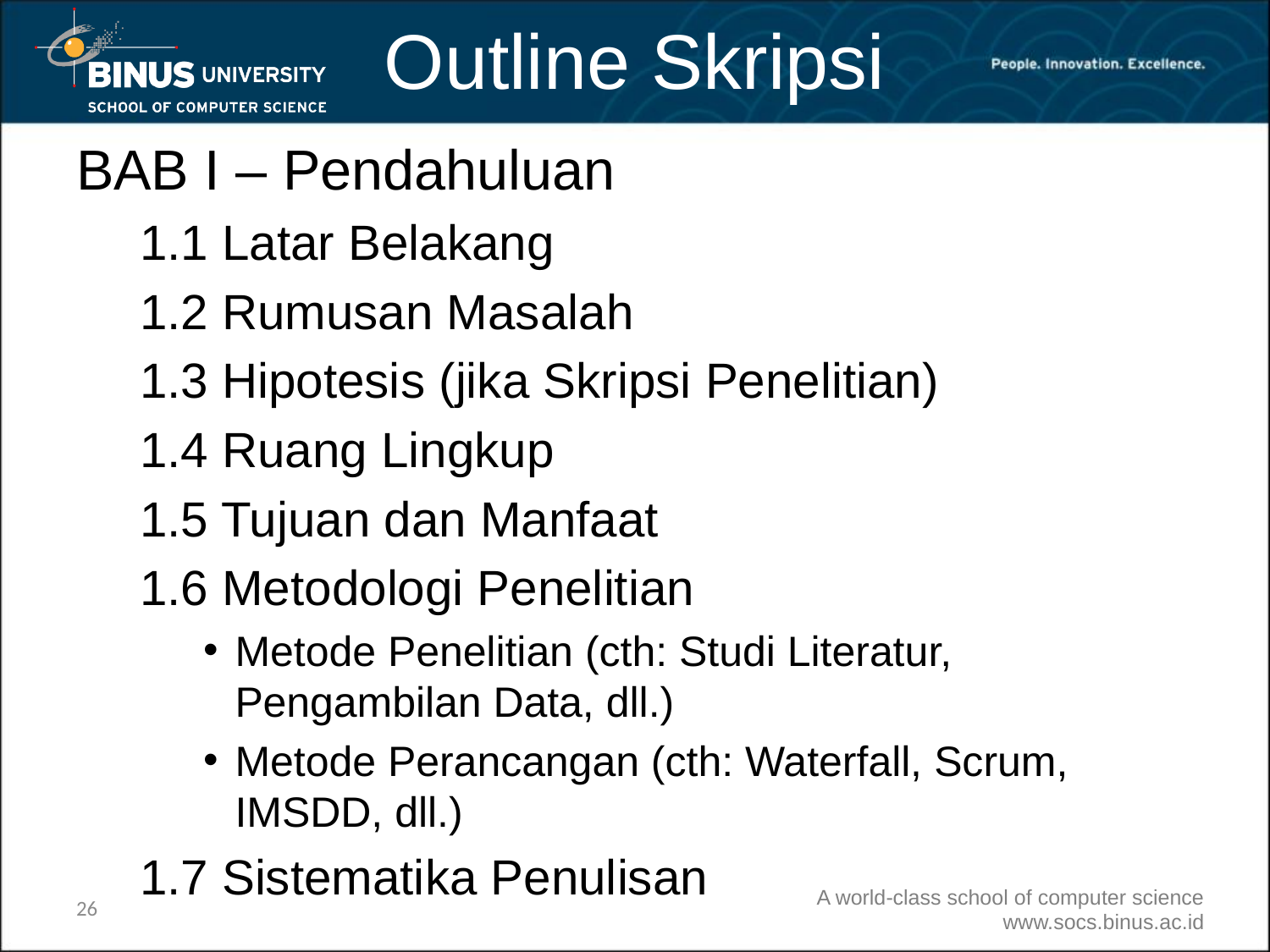

# Outline Skripsi
BAB I – Pendahuluan
1.1 Latar Belakang
1.2 Rumusan Masalah
1.3 Hipotesis (jika Skripsi Penelitian)
1.4 Ruang Lingkup
1.5 Tujuan dan Manfaat
1.6 Metodologi Penelitian
Metode Penelitian (cth: Studi Literatur, Pengambilan Data, dll.)
Metode Perancangan (cth: Waterfall, Scrum, IMSDD, dll.)
1.7 Sistematika Penulisan
26